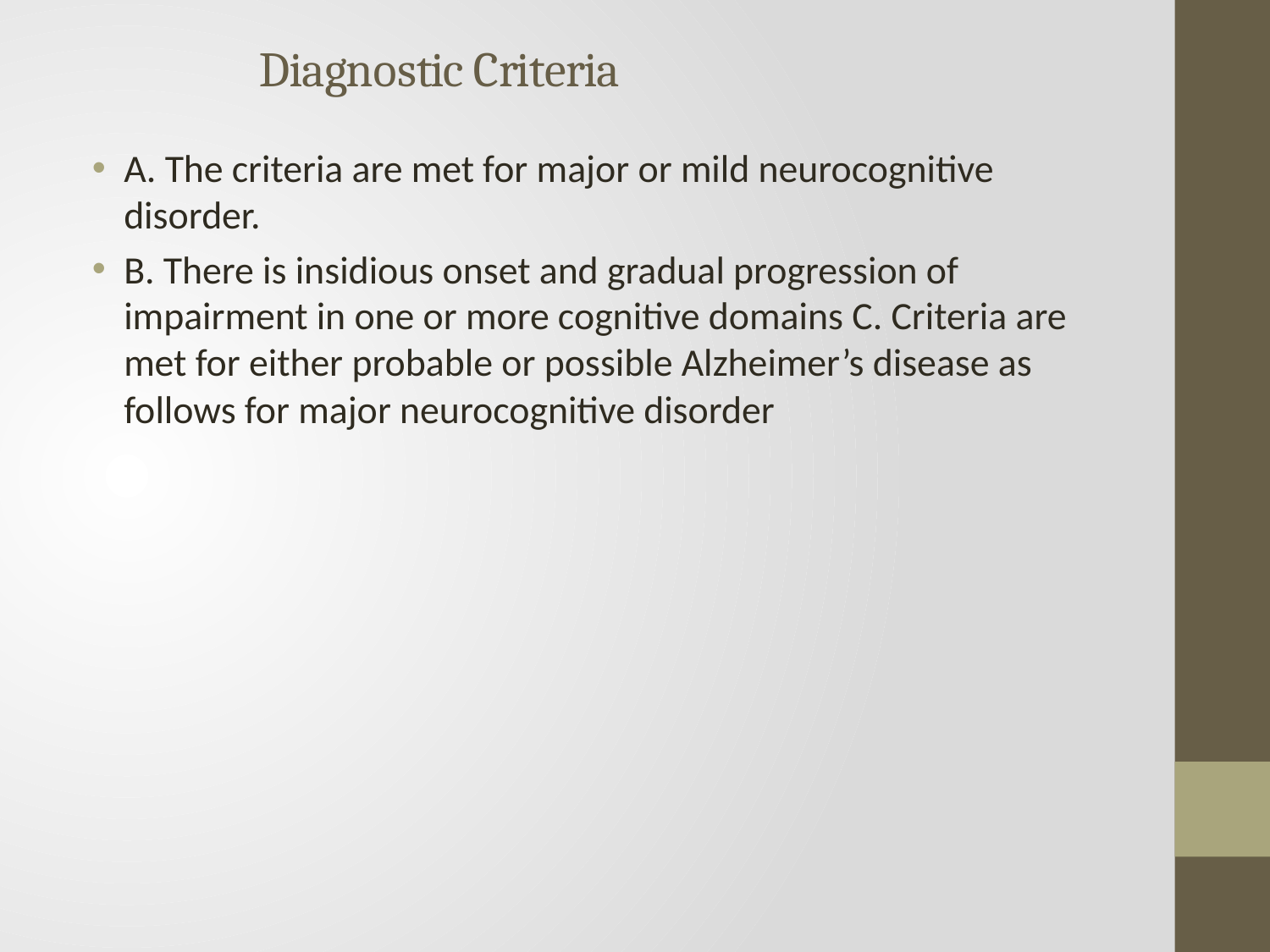

# Diagnostic Criteria
A. The criteria are met for major or mild neurocognitive disorder.
B. There is insidious onset and gradual progression of impairment in one or more cognitive domains C. Criteria are met for either probable or possible Alzheimer’s disease as follows for major neurocognitive disorder